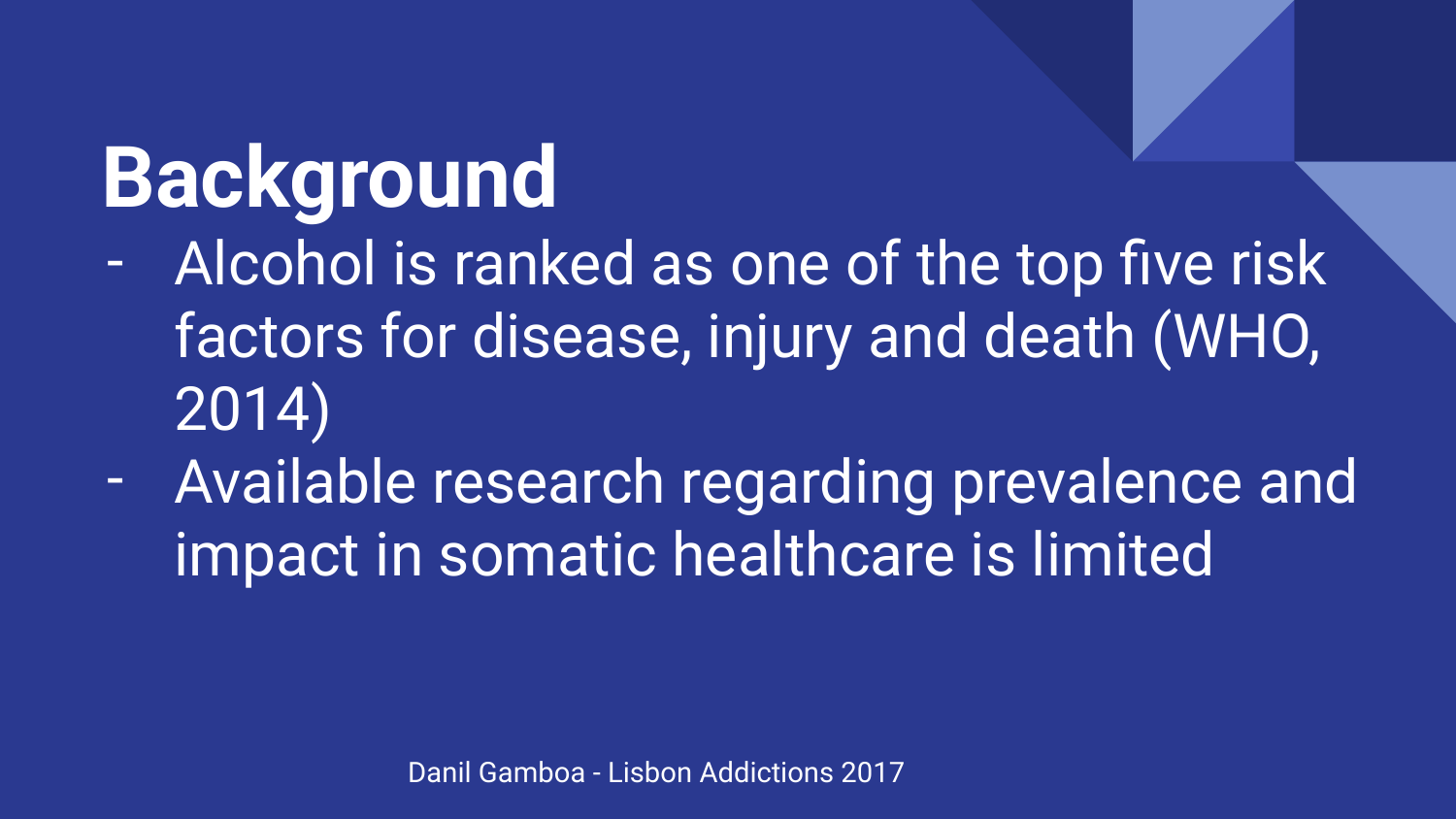

# Background
Alcohol is ranked as one of the top five risk factors for disease, injury and death (WHO, 2014)
Available research regarding prevalence and impact in somatic healthcare is limited
Danil Gamboa - Lisbon Addictions 2017